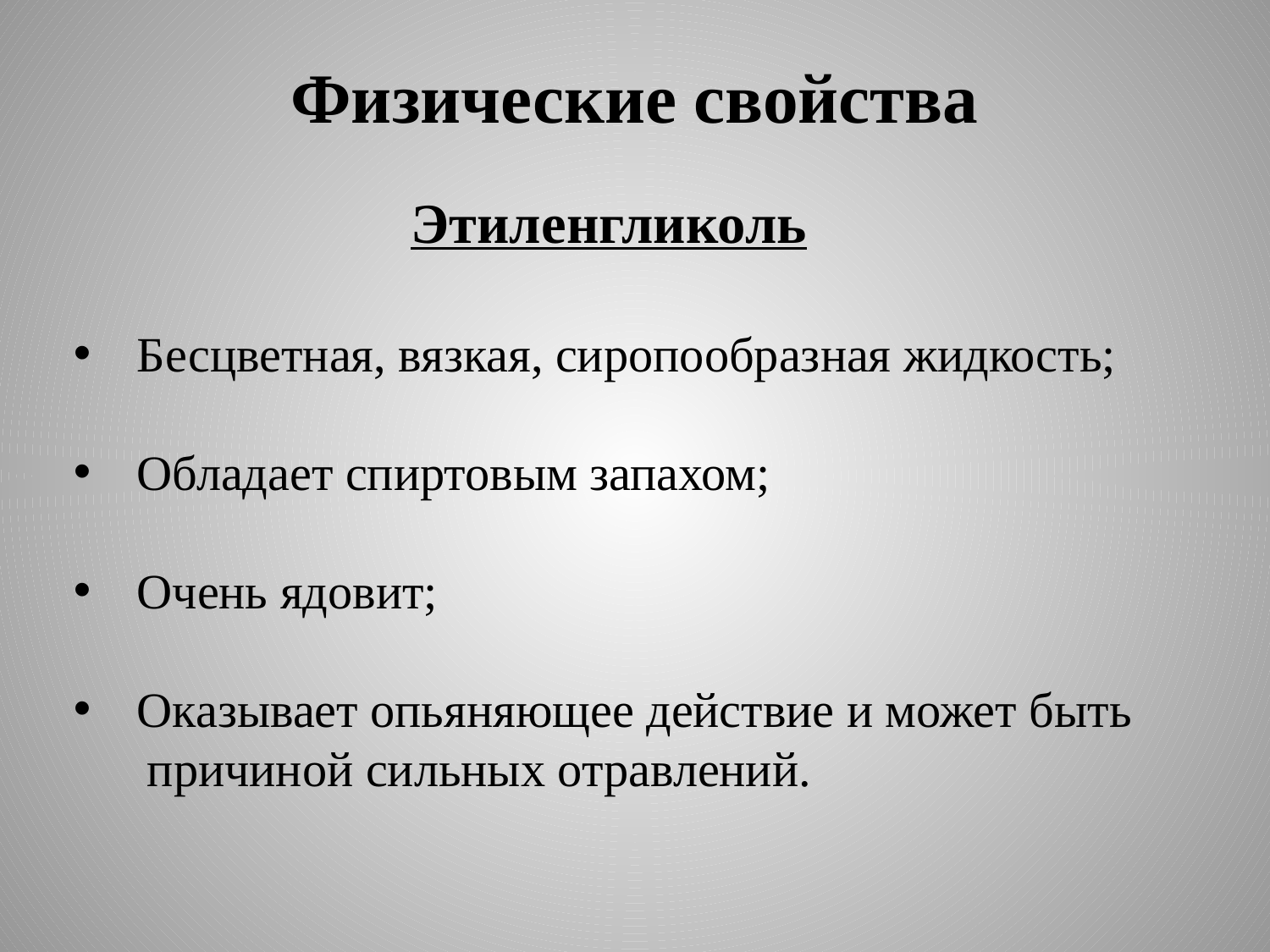

Физические свойства
Этиленгликоль

Бесцветная, вязкая, сиропообразная жидкость;

Обладает спиртовым запахом;

Очень ядовит;

Оказывает опьяняющее действие и может быть
      причиной сильных отравлений.